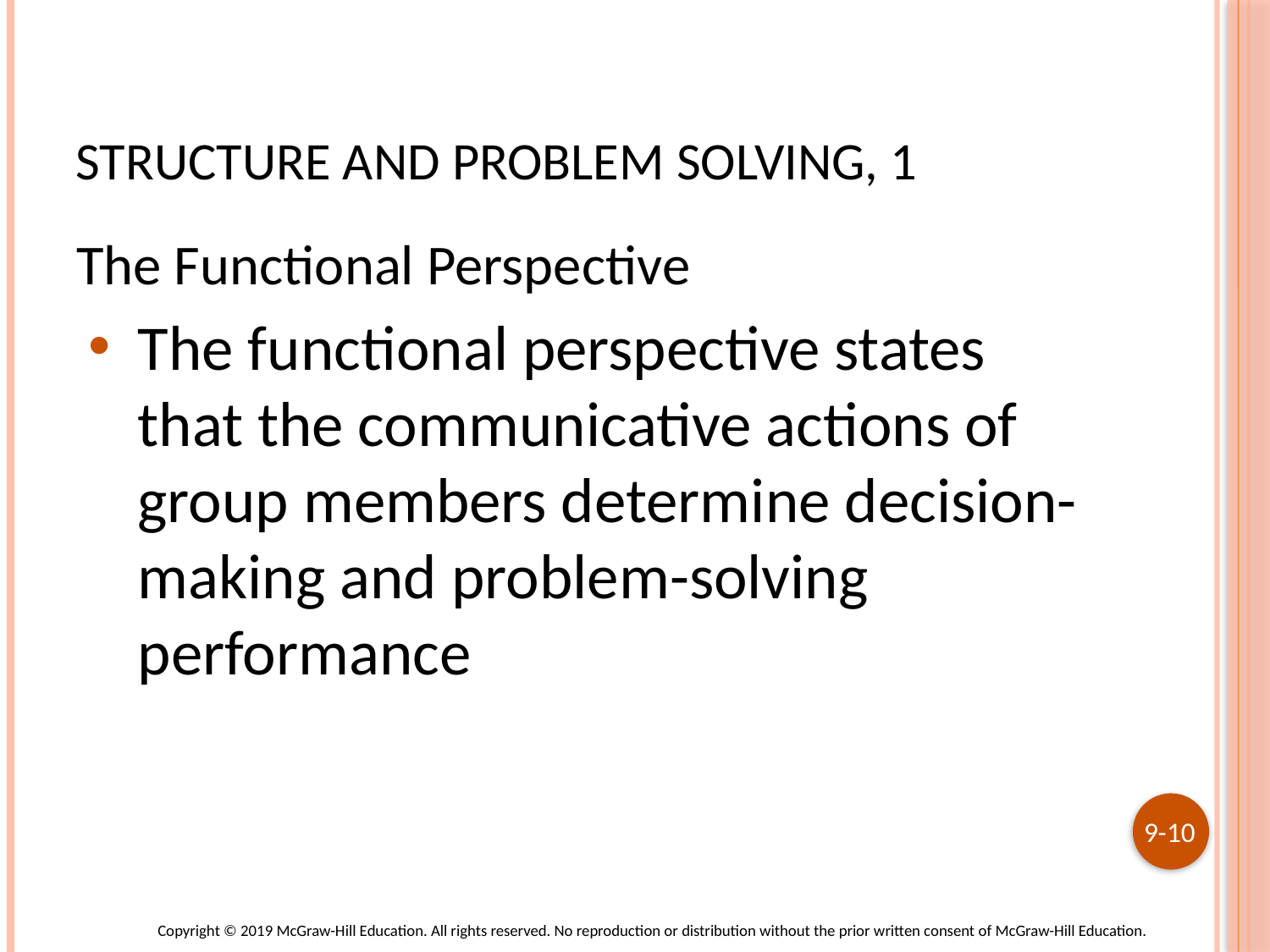

# Structure and Problem Solving, 1
The Functional Perspective
The functional perspective states that the communicative actions of group members determine decision-making and problem-solving performance